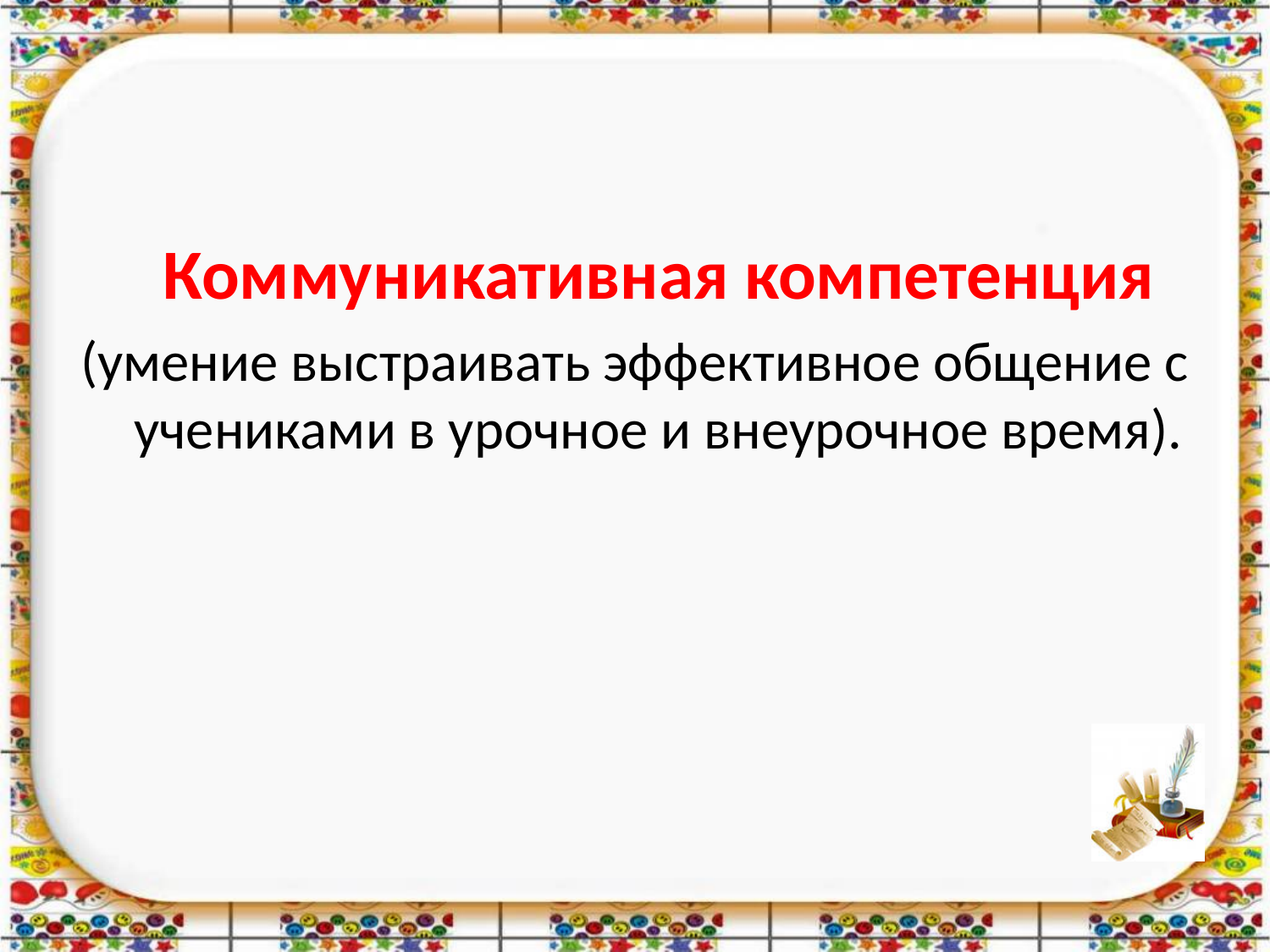

#
	 Коммуникативная компетенция
(умение выстраивать эффективное общение с учениками в урочное и внеурочное время).